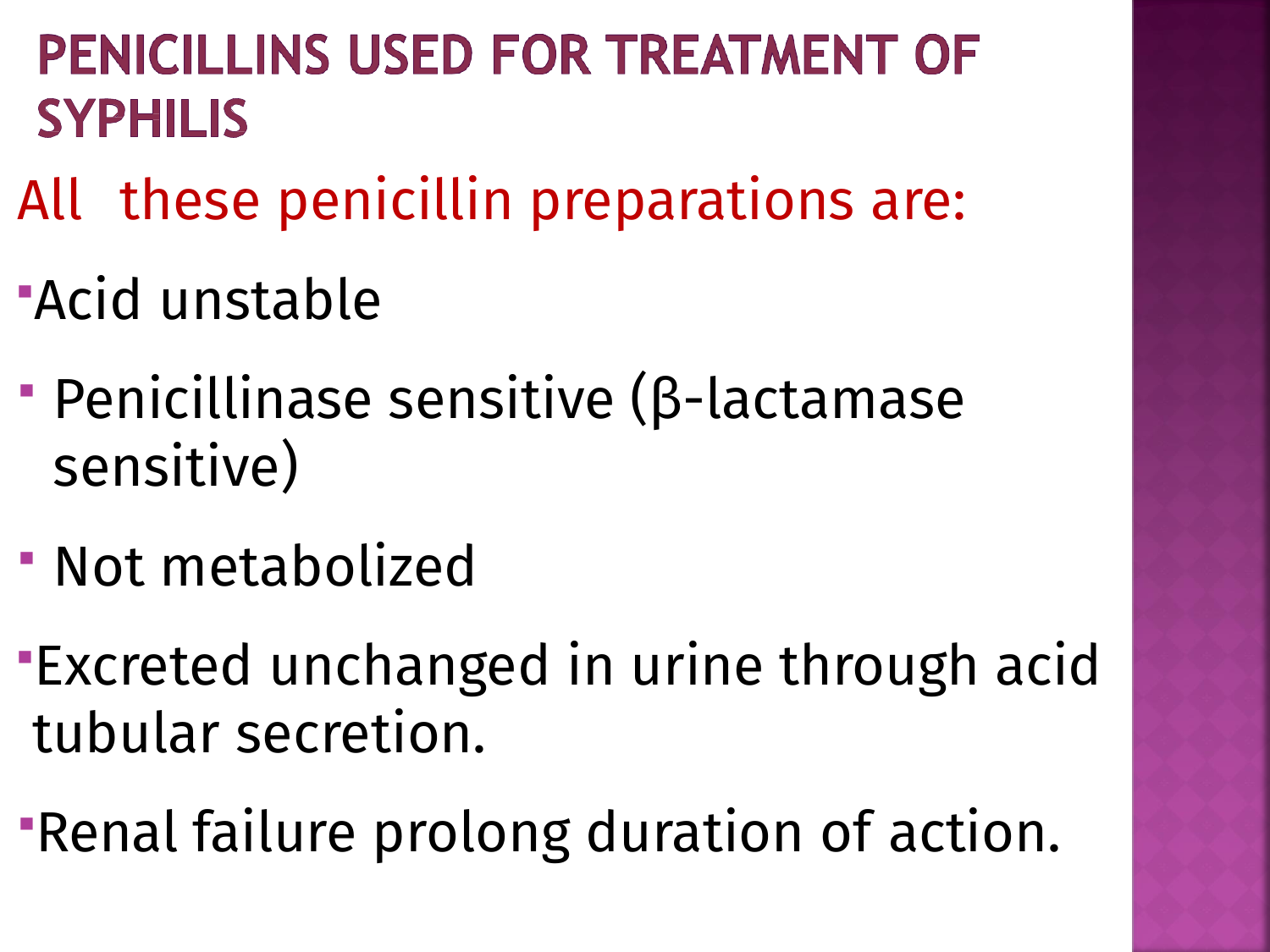

All	these penicillin preparations are:
Acid unstable
Penicillinase sensitive (β-lactamase sensitive)
Not metabolized
Excreted unchanged in urine through acid  tubular secretion.
Renal failure prolong duration of action.